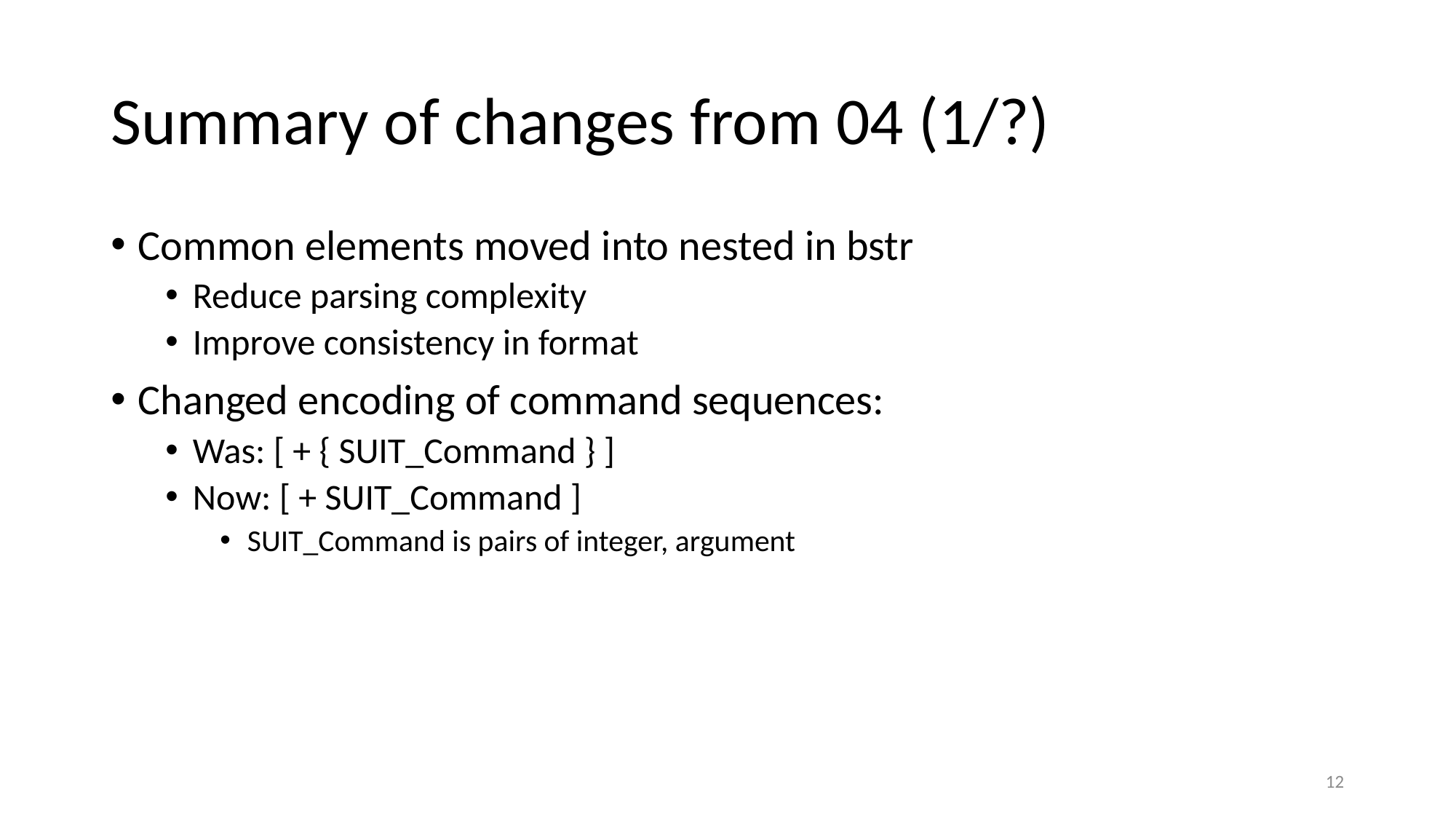

# Summary of changes from 04 (1/?)
Common elements moved into nested in bstr
Reduce parsing complexity
Improve consistency in format
Changed encoding of command sequences:
Was: [ + { SUIT_Command } ]
Now: [ + SUIT_Command ]
SUIT_Command is pairs of integer, argument
12